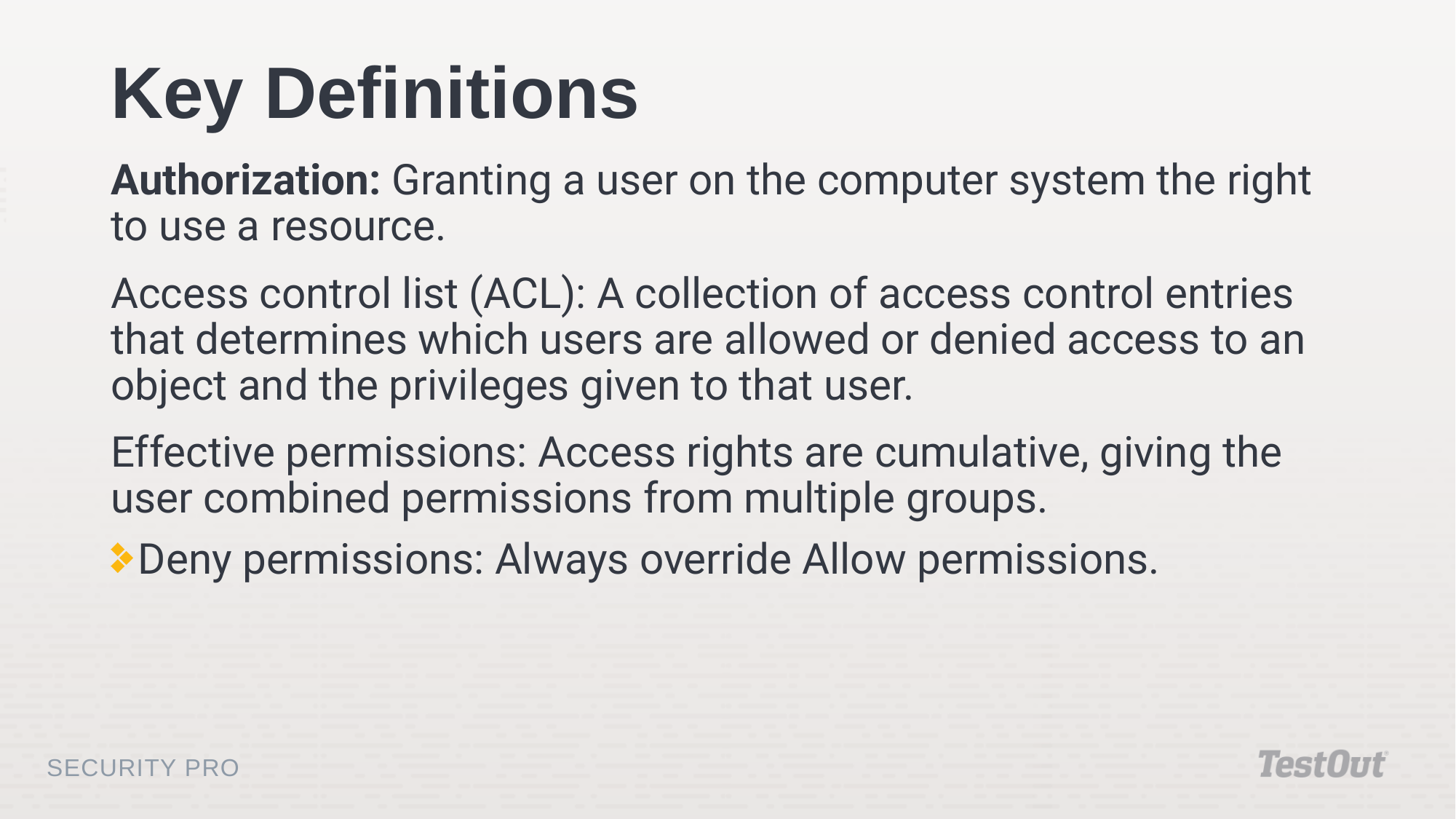

# Key Definitions
Authorization: Granting a user on the computer system the right to use a resource.
Access control list (ACL): A collection of access control entries that determines which users are allowed or denied access to an object and the privileges given to that user.
Effective permissions: Access rights are cumulative, giving the user combined permissions from multiple groups.
Deny permissions: Always override Allow permissions.
Security Pro